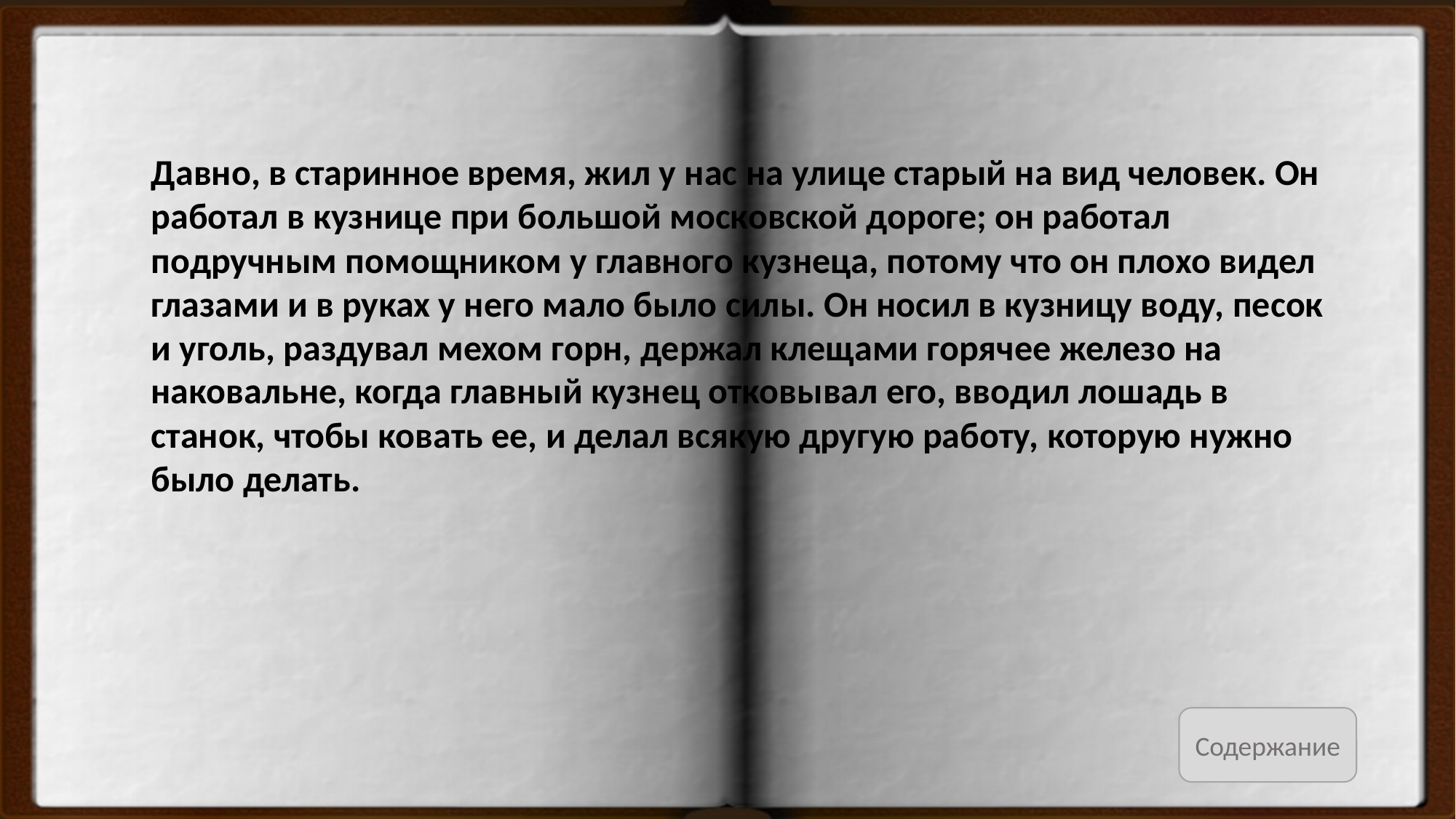

Давно, в старинное время, жил у нас на улице старый на вид человек. Он работал в кузнице при большой московской дороге; он работал подручным помощником у главного кузнеца, потому что он плохо видел глазами и в руках у него мало было силы. Он носил в кузницу воду, песок и уголь, раздувал мехом горн, держал клещами горячее железо на наковальне, когда главный кузнец отковывал его, вводил лошадь в станок, чтобы ковать ее, и делал всякую другую работу, которую нужно было делать.
Содержание